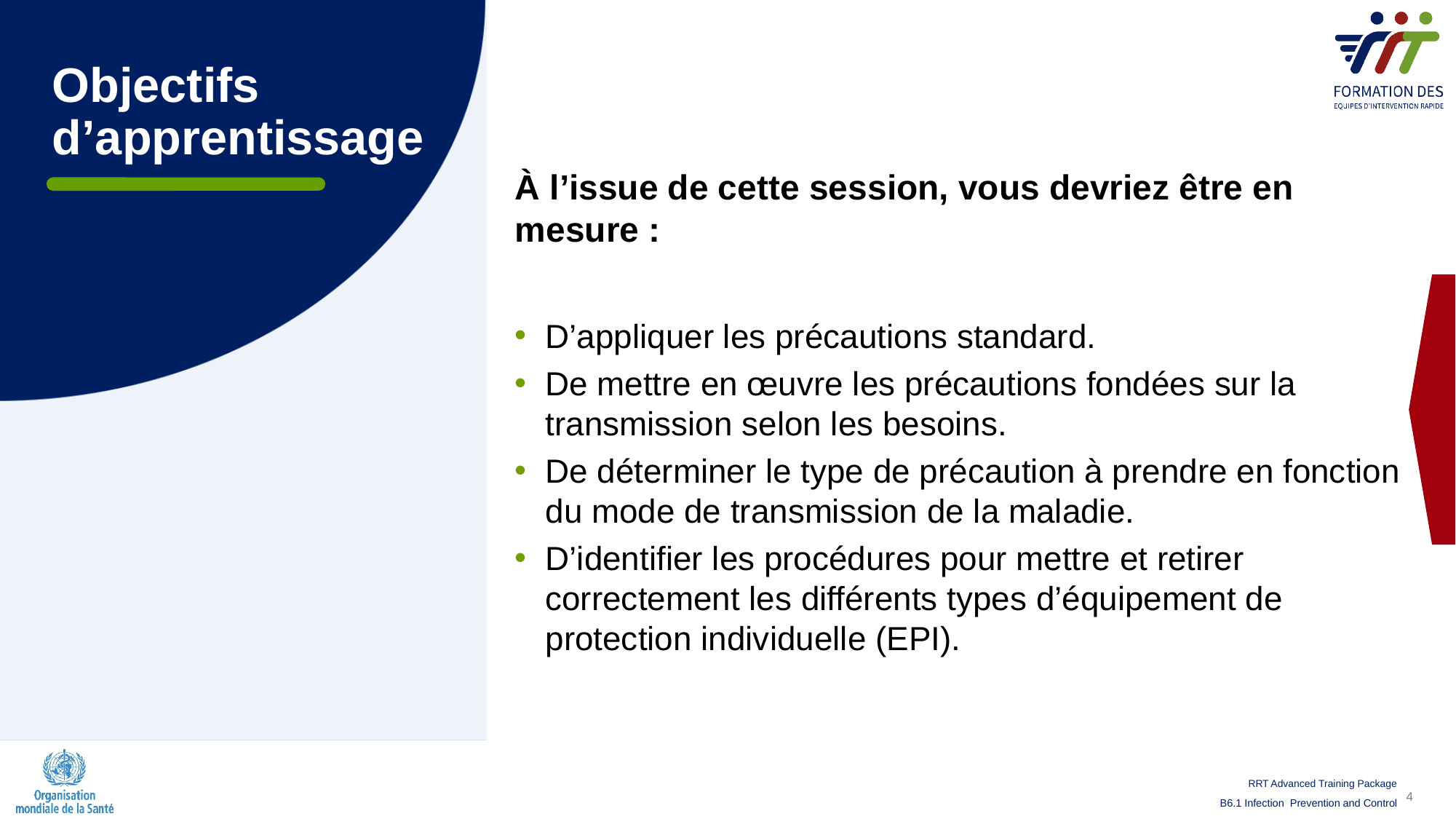

Objectifs d’apprentissage
À l’issue de cette session, vous devriez être en mesure :

D’appliquer les précautions standard.
De mettre en œuvre les précautions fondées sur la transmission selon les besoins.
De déterminer le type de précaution à prendre en fonction du mode de transmission de la maladie.
D’identifier les procédures pour mettre et retirer correctement les différents types d’équipement de protection individuelle (EPI).